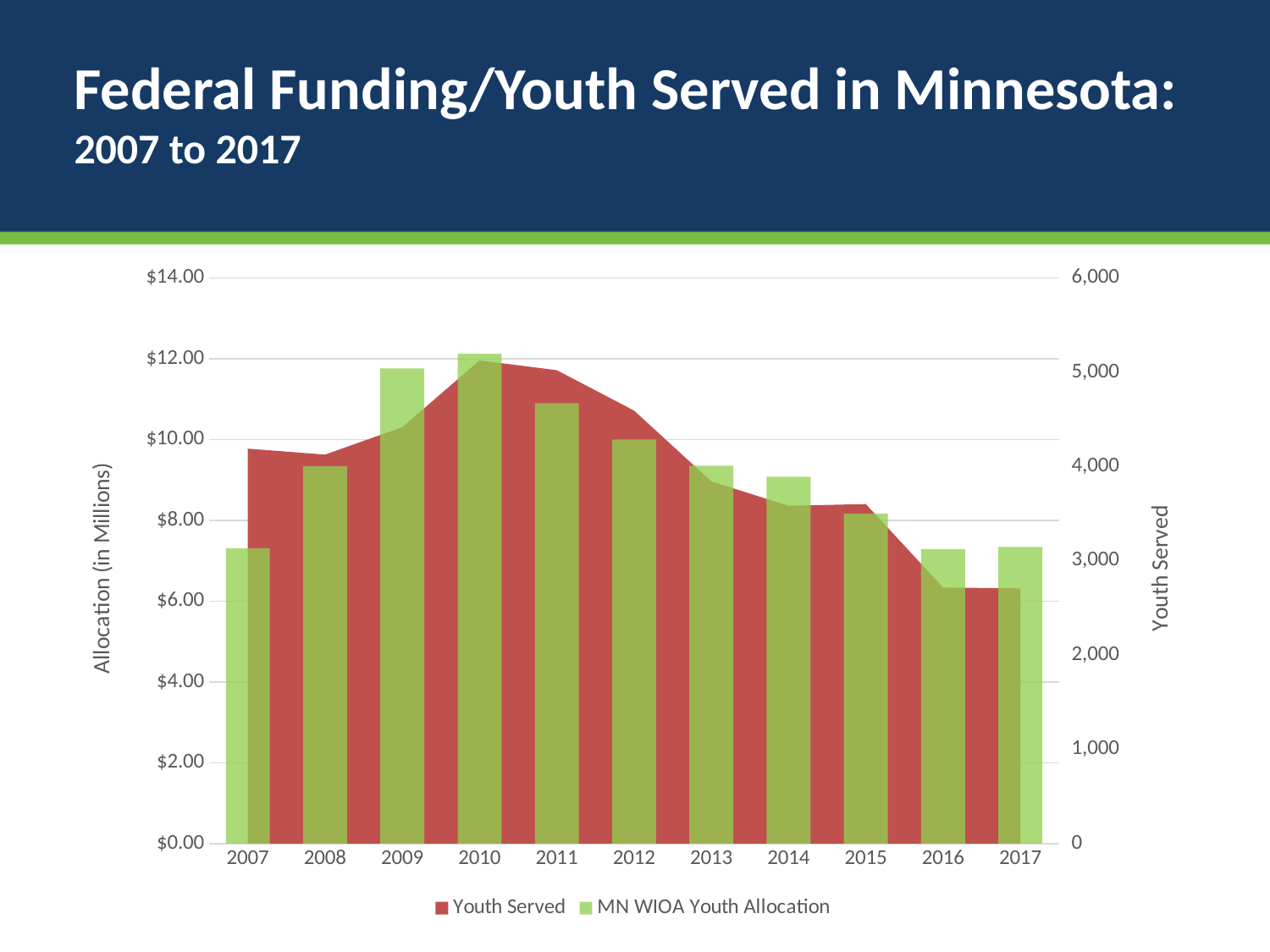

# Federal Funding/Youth Served in Minnesota: 2007 to 2017

### Chart

| Category | Youth Served | MN WIOA Youth Allocation |
|---|---|---|
| 2007 | 4189.0 | 7.31 |
| 2008 | 4126.0 | 9.34 |
| 2009 | 4417.0 | 11.76 |
| 2010 | 5125.0 | 12.12 |
| 2011 | 5021.0 | 10.9 |
| 2012 | 4593.0 | 10.0 |
| 2013 | 3842.0 | 9.35 |
| 2014 | 3583.0 | 9.08 |
| 2015 | 3601.0 | 8.17 |
| 2016 | 2716.0 | 7.29 |
| 2017 | 2707.0 | 7.34 |